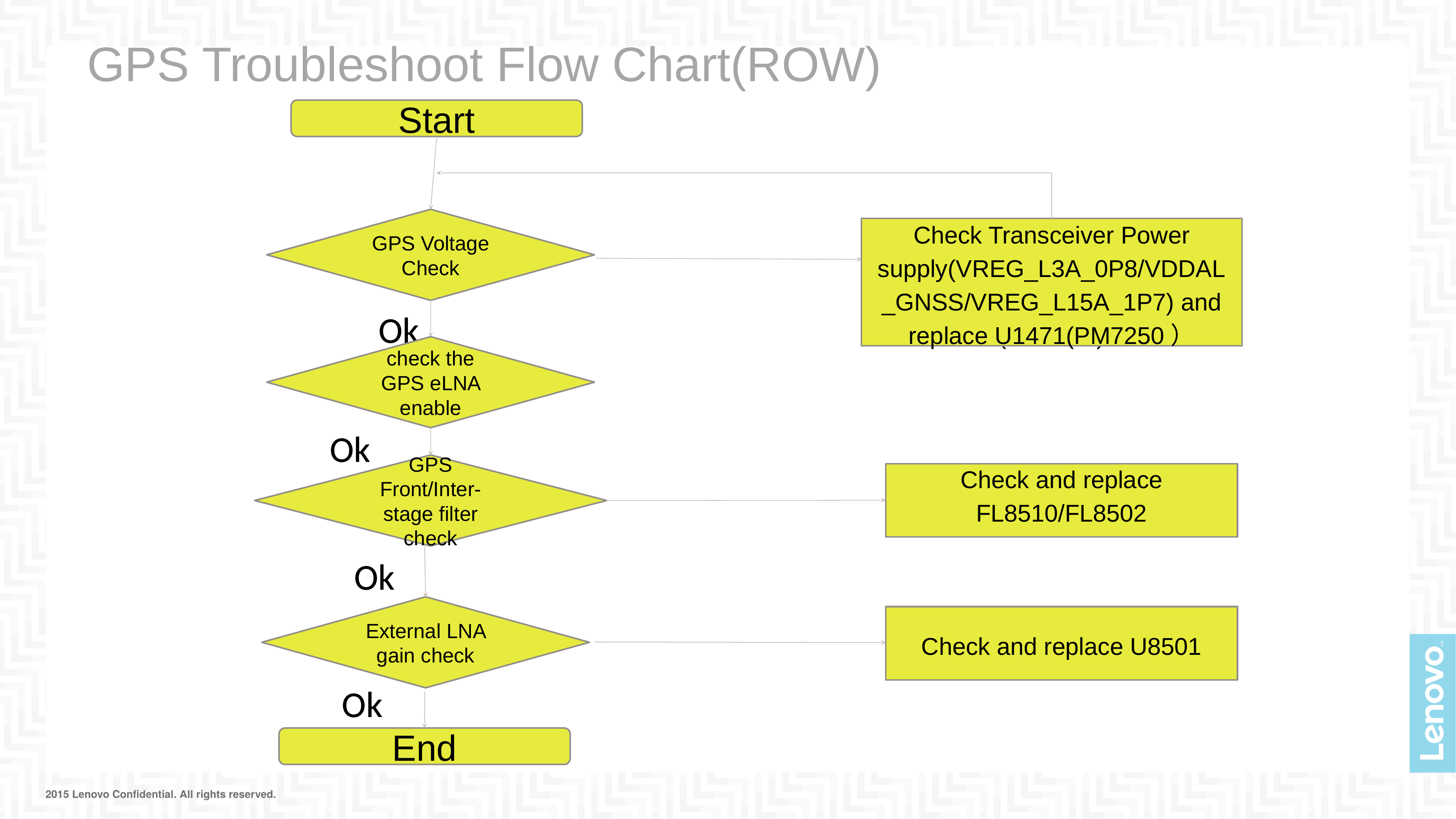

# GPS Troubleshoot Flow Chart(ROW)
Start
Start
GPS Voltage Check
GPS Voltage Check

Check Transceiver Power supply(VREG_L1_1P0/VREG_L4_1P8/) and replace U1002 (PM8953)
Check Transceiver Power supply(VREG_L3A_0P8/VDDAL_GNSS/VREG_L15A_1P7) and replace U1471(PM7250）
Ok
Ok
check the GPS eLNA enable
check the GPS eLNA enable
Ok
Ok
GPS Front/Inter-stage filter check
GPS Front/Inter-stage filter check

Check and replace FL7821/FL7822

Check and replace FL8510/FL8502

Ok
Ok
External LNA gain check
External LNA gain check

Check and replace U7800

Check and replace U8501

Ok
Ok
End
End